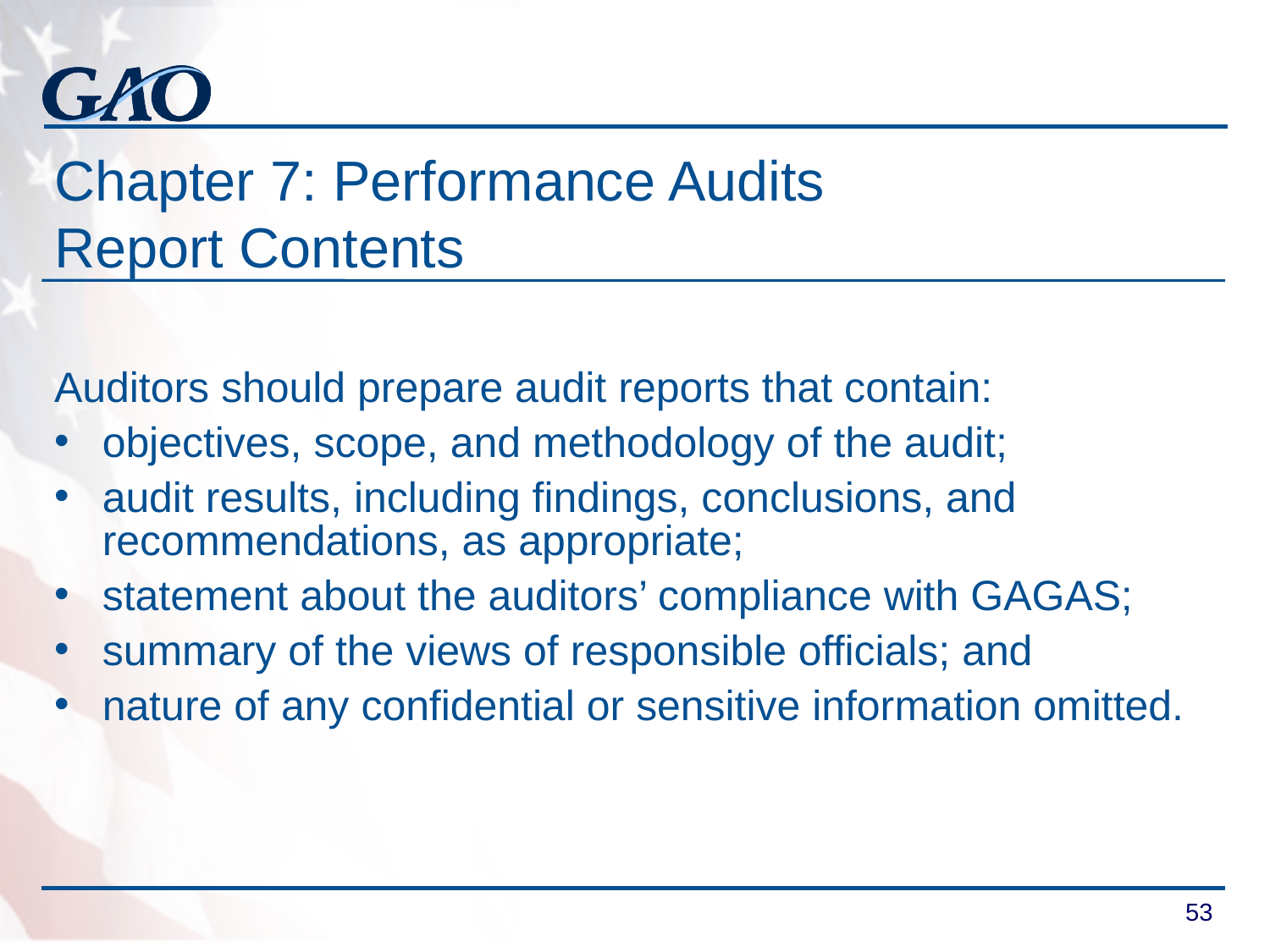

# Chapter 7: Performance Audits Report Contents

Auditors should prepare audit reports that contain:
objectives, scope, and methodology of the audit;
audit results, including findings, conclusions, and recommendations, as appropriate;
statement about the auditors’ compliance with GAGAS;
summary of the views of responsible officials; and
nature of any confidential or sensitive information omitted.

53